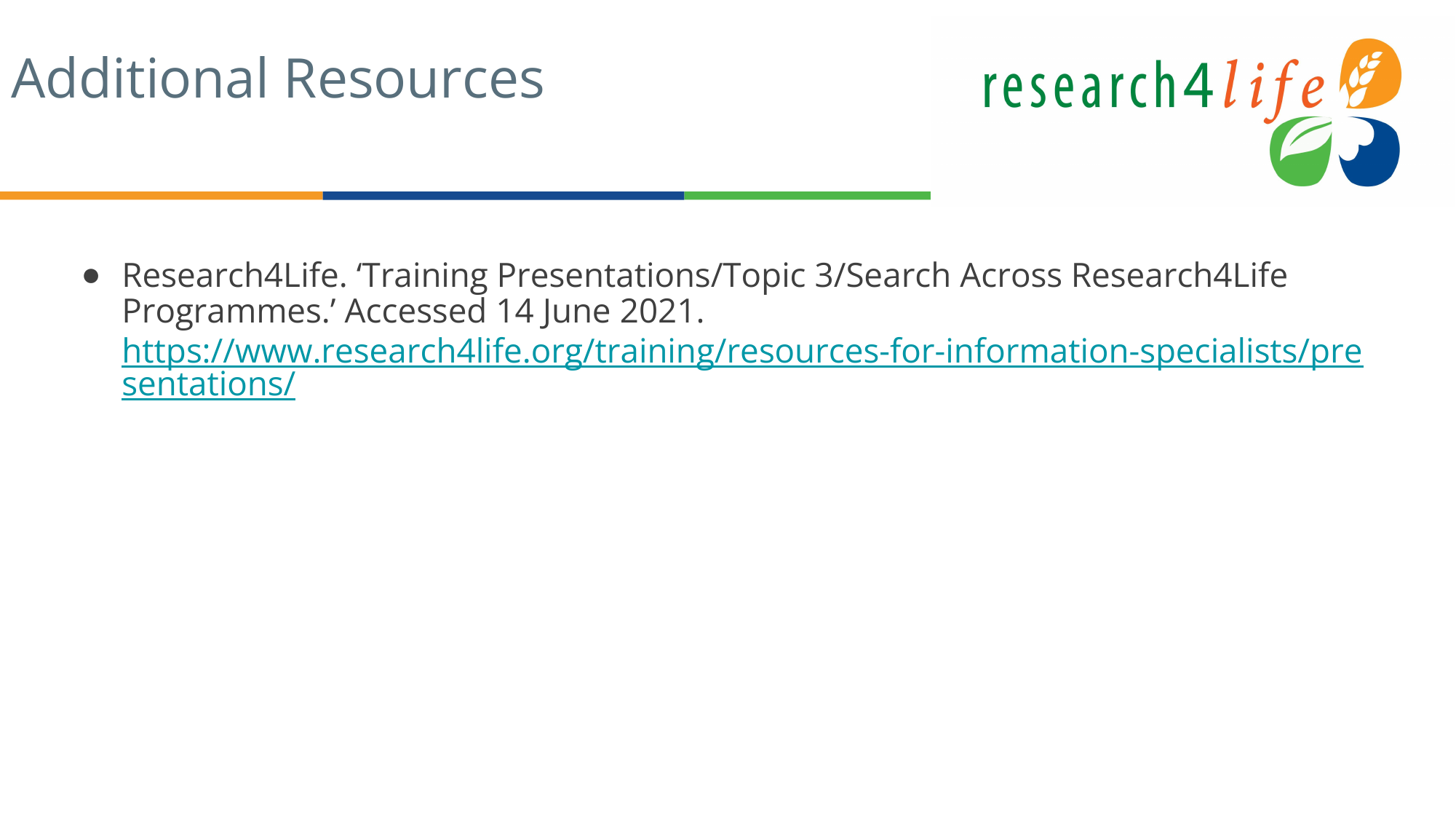

# Additional Resources
Research4Life. ‘Training Presentations/Topic 3/Search Across Research4Life Programmes.’ Accessed 14 June 2021. https://www.research4life.org/training/resources-for-information-specialists/presentations/